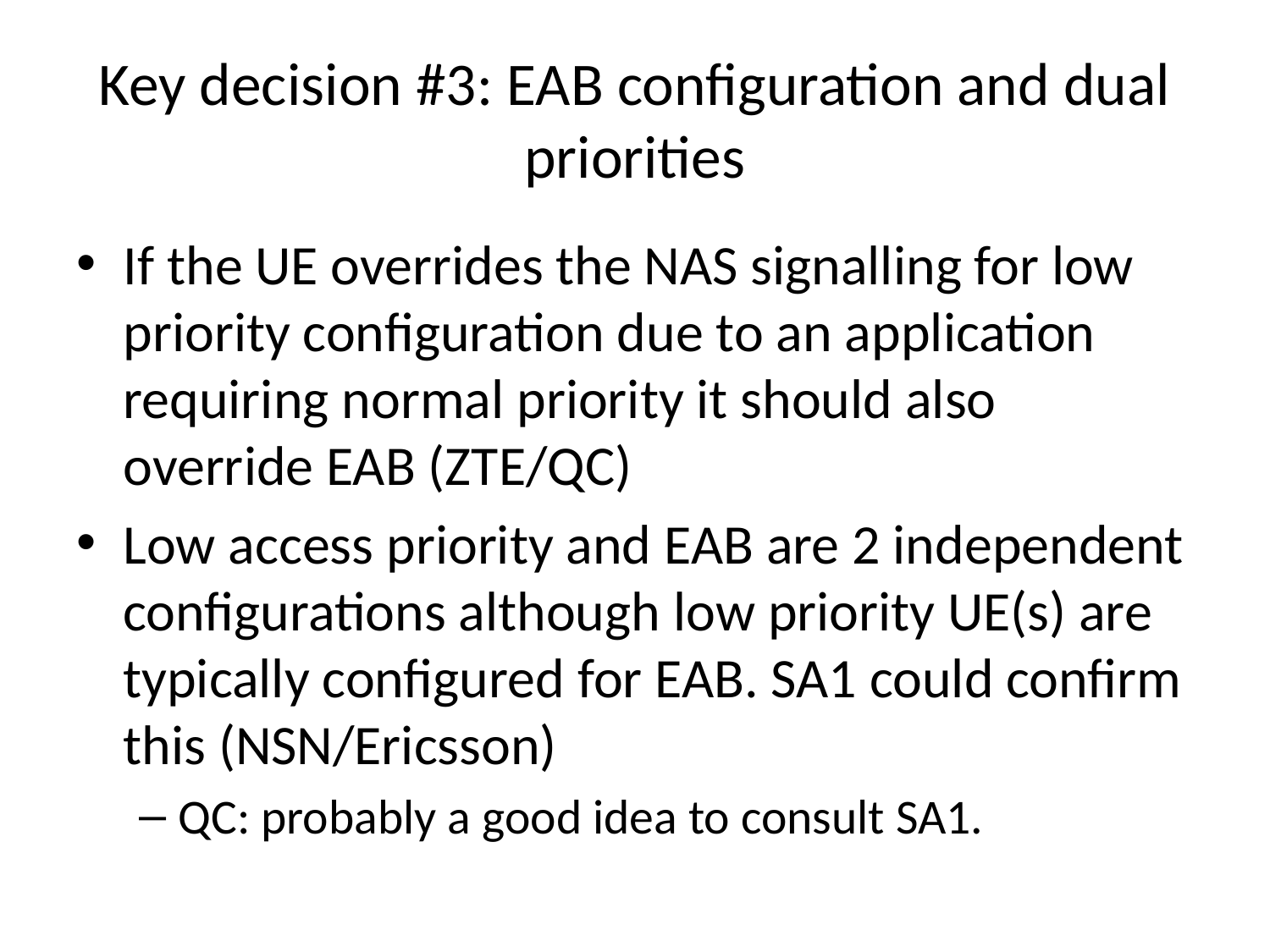

# Key decision #3: EAB configuration and dual priorities
If the UE overrides the NAS signalling for low priority configuration due to an application requiring normal priority it should also override EAB (ZTE/QC)
Low access priority and EAB are 2 independent configurations although low priority UE(s) are typically configured for EAB. SA1 could confirm this (NSN/Ericsson)
QC: probably a good idea to consult SA1.